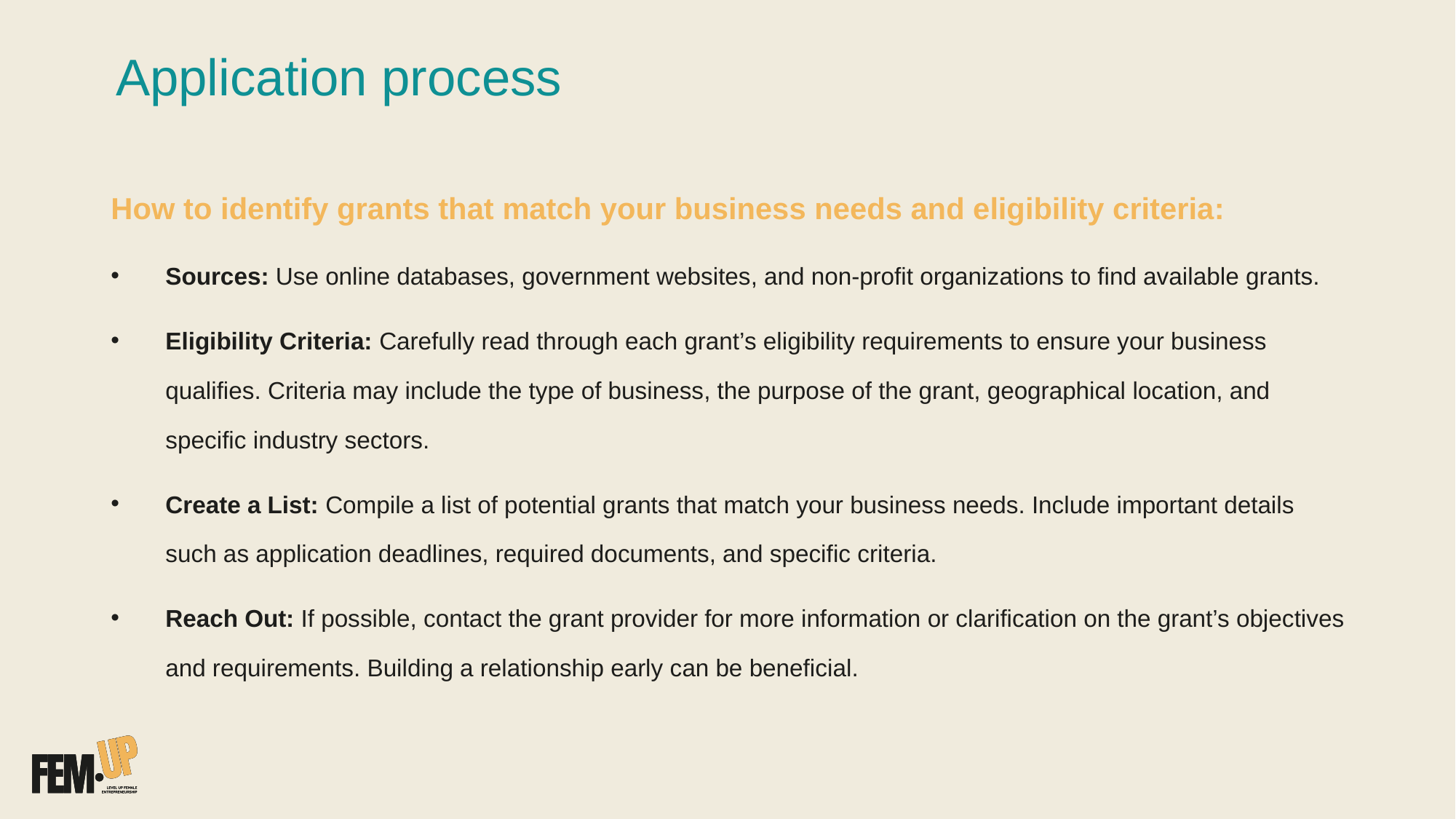

# Application process
How to identify grants that match your business needs and eligibility criteria:
Sources: Use online databases, government websites, and non-profit organizations to find available grants.
Eligibility Criteria: Carefully read through each grant’s eligibility requirements to ensure your business qualifies. Criteria may include the type of business, the purpose of the grant, geographical location, and specific industry sectors.
Create a List: Compile a list of potential grants that match your business needs. Include important details such as application deadlines, required documents, and specific criteria.
Reach Out: If possible, contact the grant provider for more information or clarification on the grant’s objectives and requirements. Building a relationship early can be beneficial.